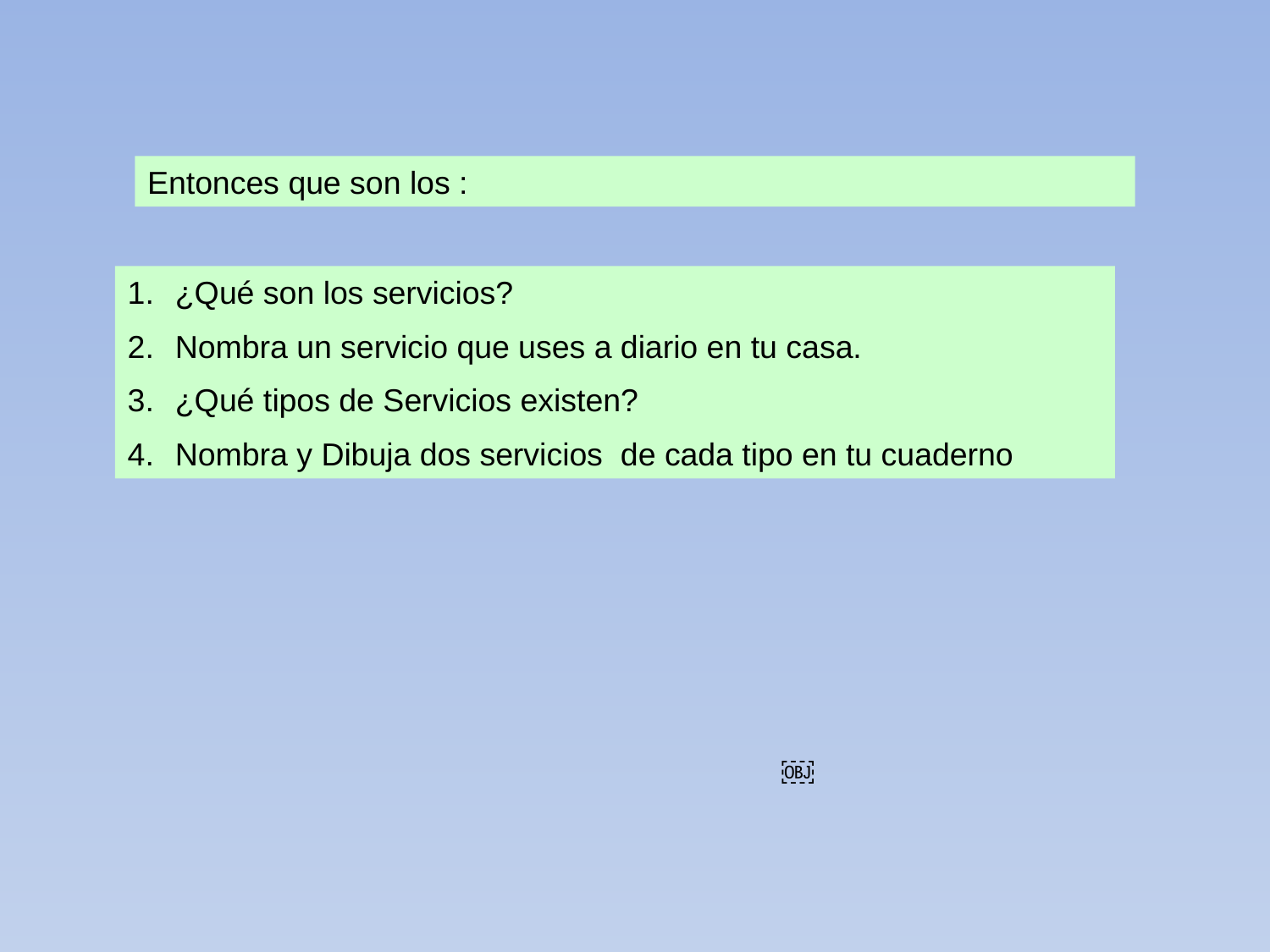

Entonces que son los :
¿Qué son los servicios?
Nombra un servicio que uses a diario en tu casa.
¿Qué tipos de Servicios existen?
Nombra y Dibuja dos servicios  de cada tipo en tu cuaderno
￼